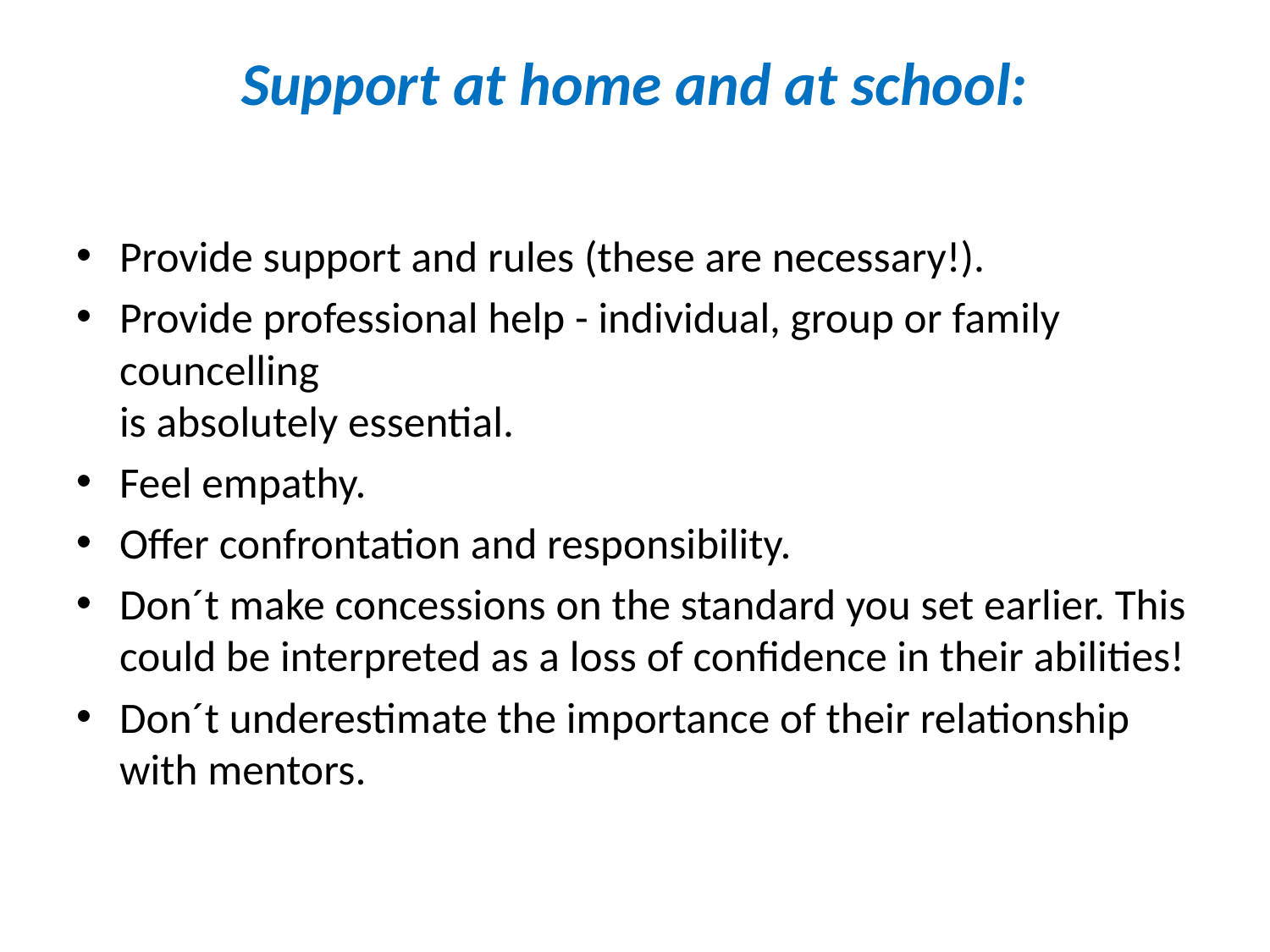

# Support at home and at school:
Provide support and rules (these are necessary!).
Provide professional help - individual, group or family councelling
is absolutely essential.
Feel empathy.
Offer confrontation and responsibility.
Don´t make concessions on the standard you set earlier. This could be interpreted as a loss of confidence in their abilities!
Don´t underestimate the importance of their relationship with mentors.